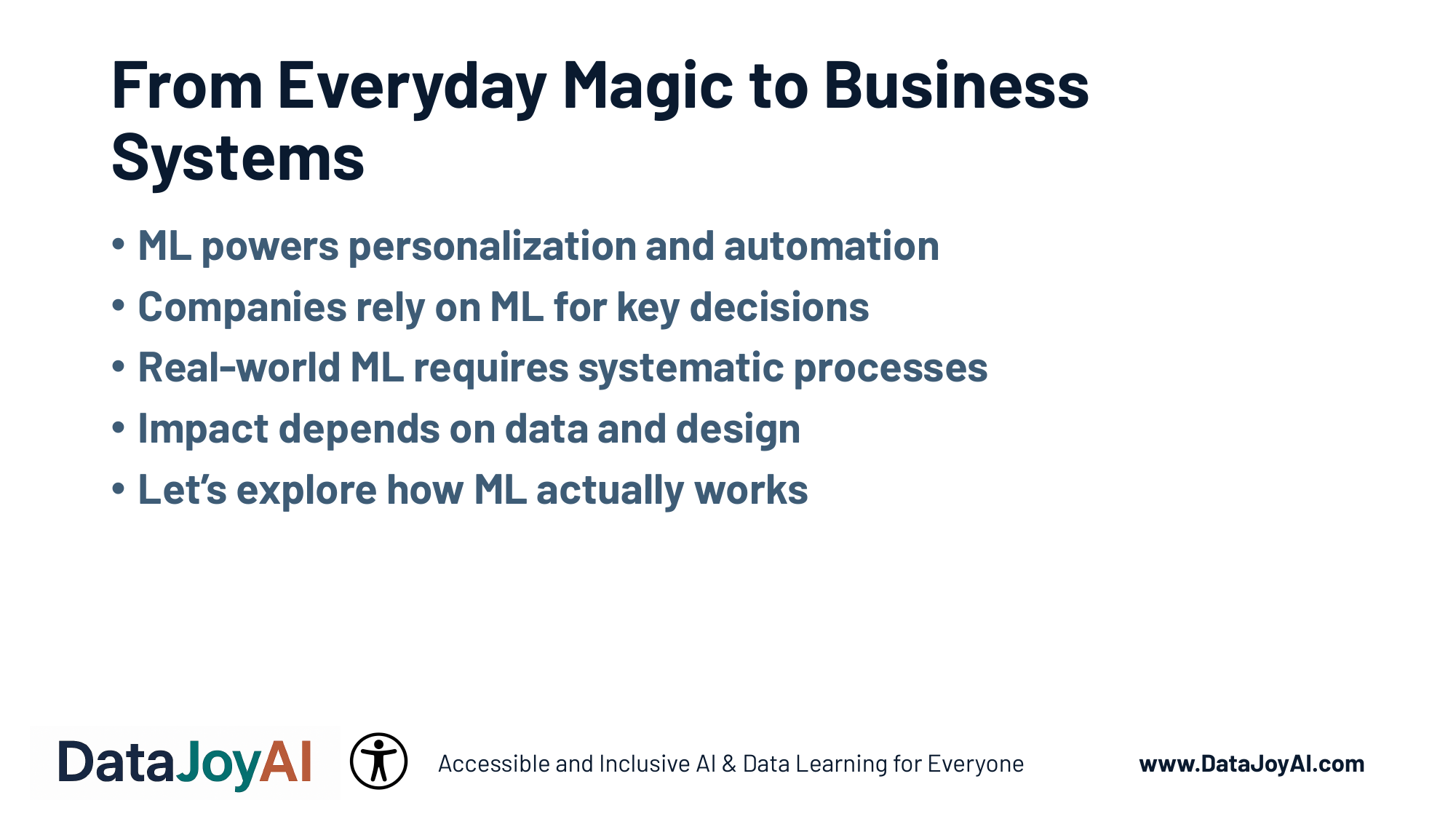

# From Everyday Magic to Business Systems
ML powers personalization and automation
Companies rely on ML for key decisions
Real-world ML requires systematic processes
Impact depends on data and design
Let’s explore how ML actually works